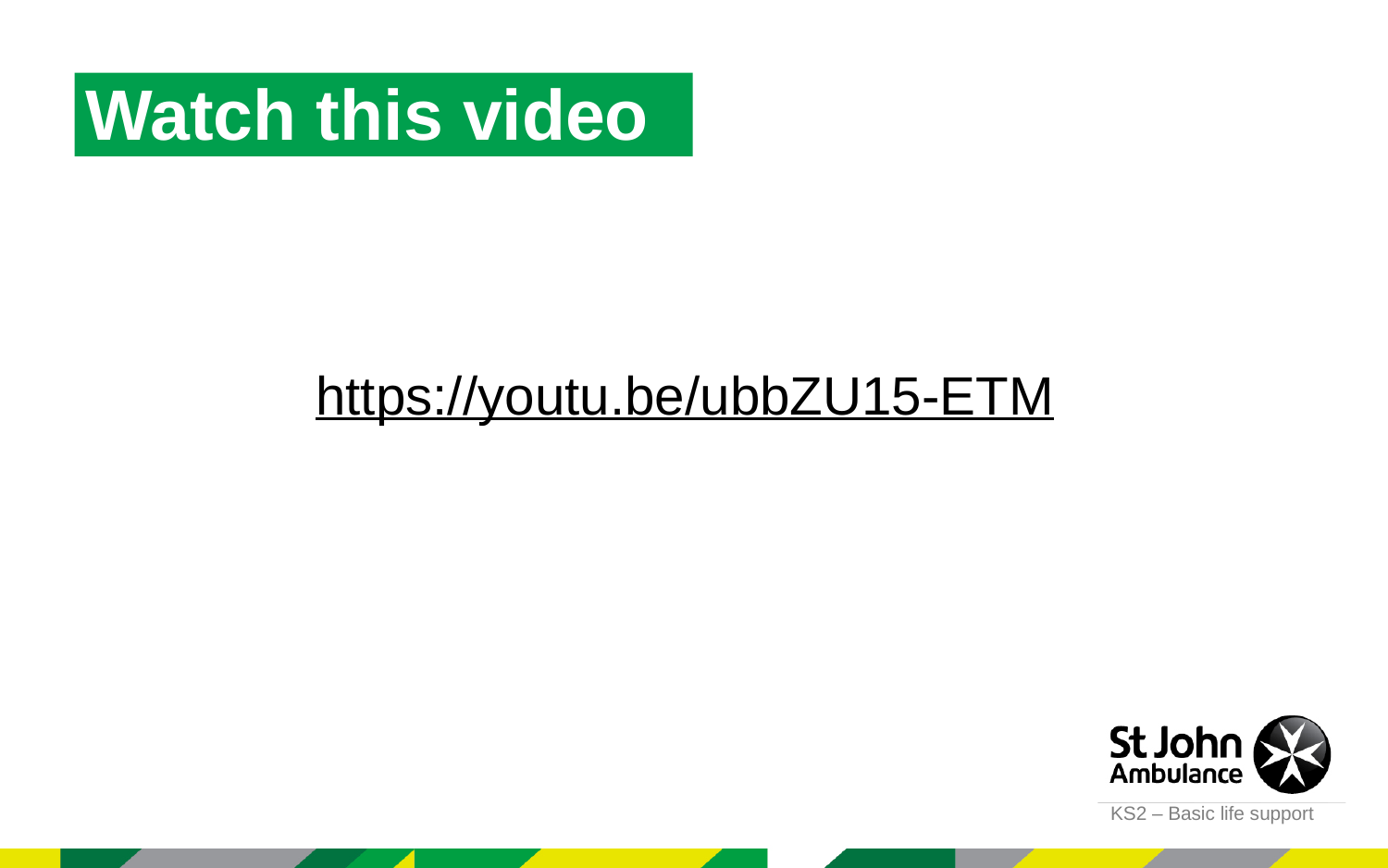

Watch this video
https://youtu.be/ubbZU15-ETM
KS2 – Basic life support